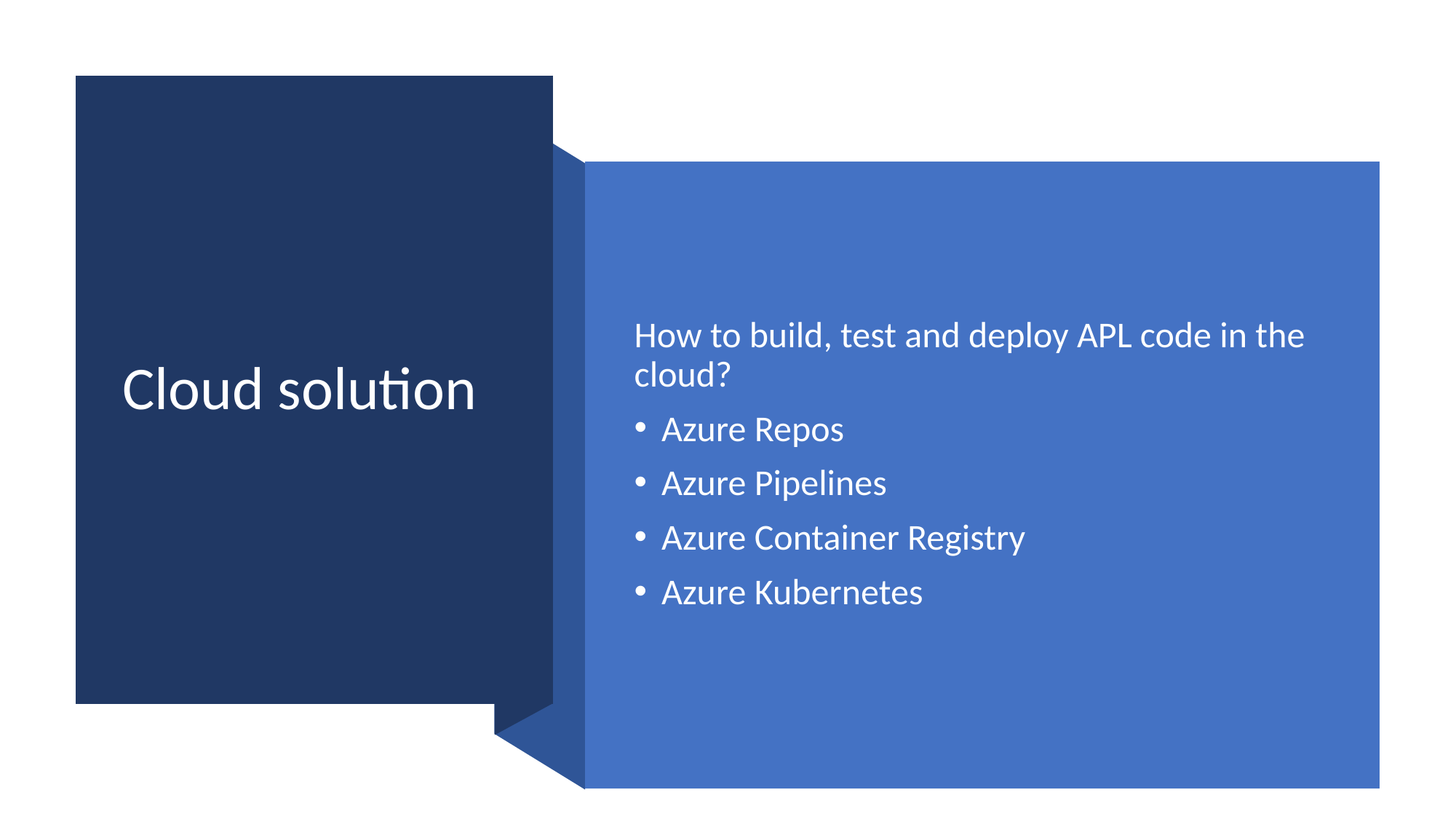

# Cloud solution

How to build, test and deploy APL code in the cloud?
Azure Repos
Azure Pipelines
Azure Container Registry
Azure Kubernetes